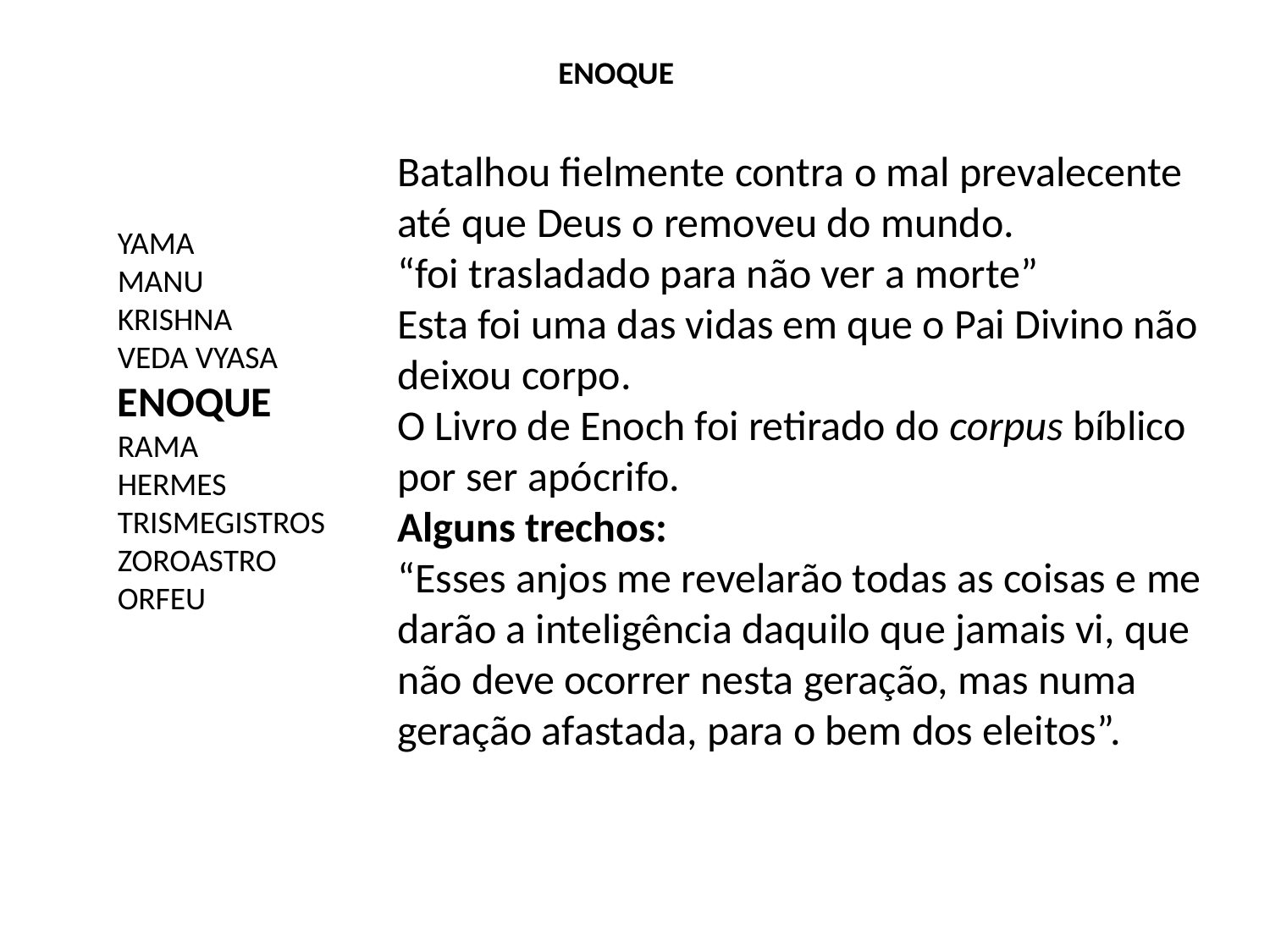

ENOQUE
Batalhou fielmente contra o mal prevalecente até que Deus o removeu do mundo.
“foi trasladado para não ver a morte”
Esta foi uma das vidas em que o Pai Divino não deixou corpo.
O Livro de Enoch foi retirado do corpus bíblico por ser apócrifo.
Alguns trechos:
“Esses anjos me revelarão todas as coisas e me darão a inteligência daquilo que jamais vi, que não deve ocorrer nesta geração, mas numa geração afastada, para o bem dos eleitos”.
YAMA
MANU
KRISHNA
VEDA VYASA
ENOQUE
RAMA
HERMES TRISMEGISTROS
ZOROASTRO
ORFEU